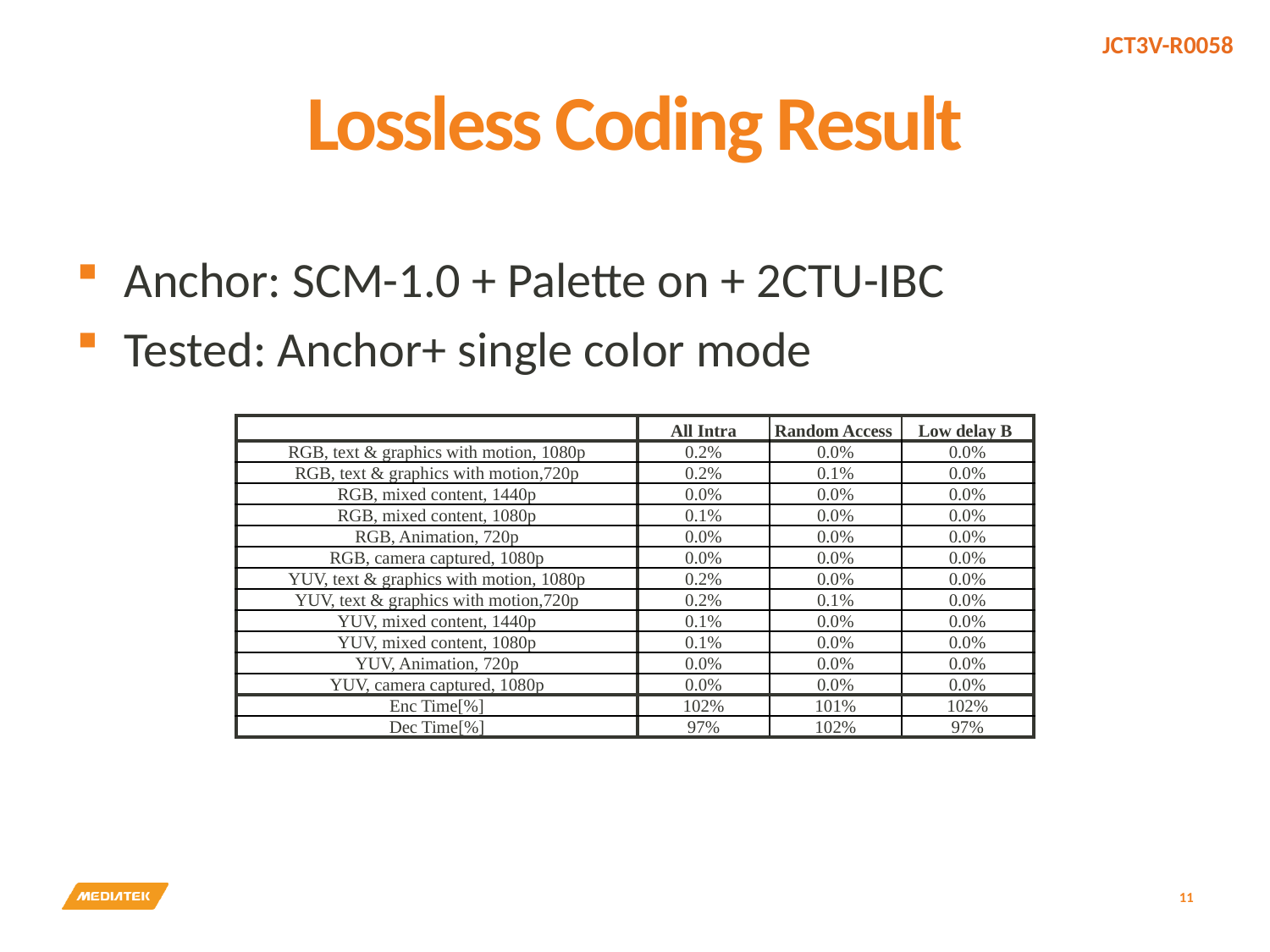

# Lossless Coding Result
Anchor: SCM-1.0 + Palette on + 2CTU-IBC
Tested: Anchor+ single color mode

|  | All Intra | Random Access | Low delay B |
| --- | --- | --- | --- |
| RGB, text & graphics with motion, 1080p | 0.2% | 0.0% | 0.0% |
| RGB, text & graphics with motion,720p | 0.2% | 0.1% | 0.0% |
| RGB, mixed content, 1440p | 0.0% | 0.0% | 0.0% |
| RGB, mixed content, 1080p | 0.1% | 0.0% | 0.0% |
| RGB, Animation, 720p | 0.0% | 0.0% | 0.0% |
| RGB, camera captured, 1080p | 0.0% | 0.0% | 0.0% |
| YUV, text & graphics with motion, 1080p | 0.2% | 0.0% | 0.0% |
| YUV, text & graphics with motion,720p | 0.2% | 0.1% | 0.0% |
| YUV, mixed content, 1440p | 0.1% | 0.0% | 0.0% |
| YUV, mixed content, 1080p | 0.1% | 0.0% | 0.0% |
| YUV, Animation, 720p | 0.0% | 0.0% | 0.0% |
| YUV, camera captured, 1080p | 0.0% | 0.0% | 0.0% |
| Enc Time[%] | 102% | 101% | 102% |
| Dec Time[%] | 97% | 102% | 97% |
11